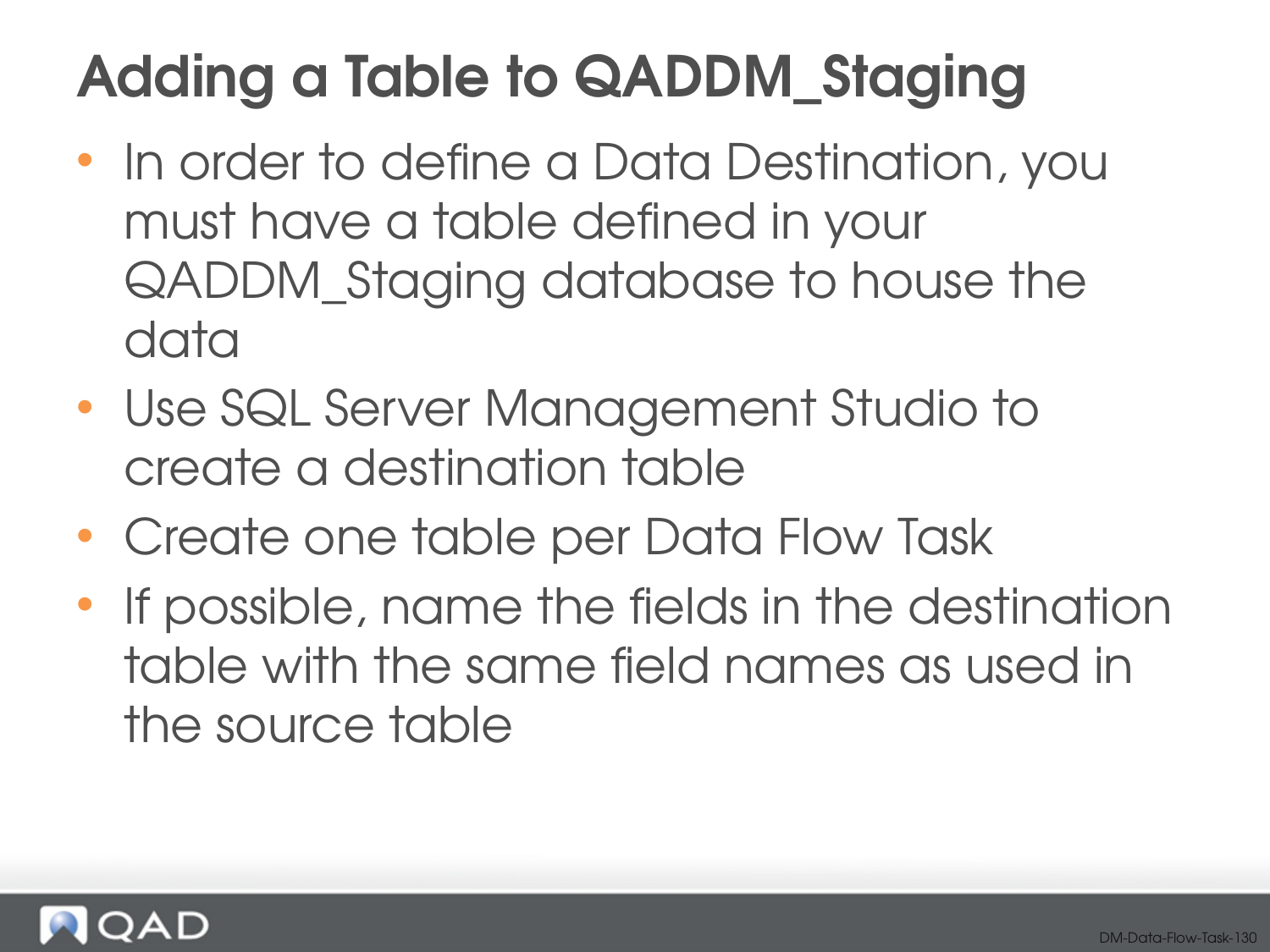

# Adding a Table to QADDM_Staging
In order to define a Data Destination, you must have a table defined in your QADDM_Staging database to house the data
Use SQL Server Management Studio to create a destination table
Create one table per Data Flow Task
If possible, name the fields in the destination table with the same field names as used in the source table
DM-Data-Flow-Task-130